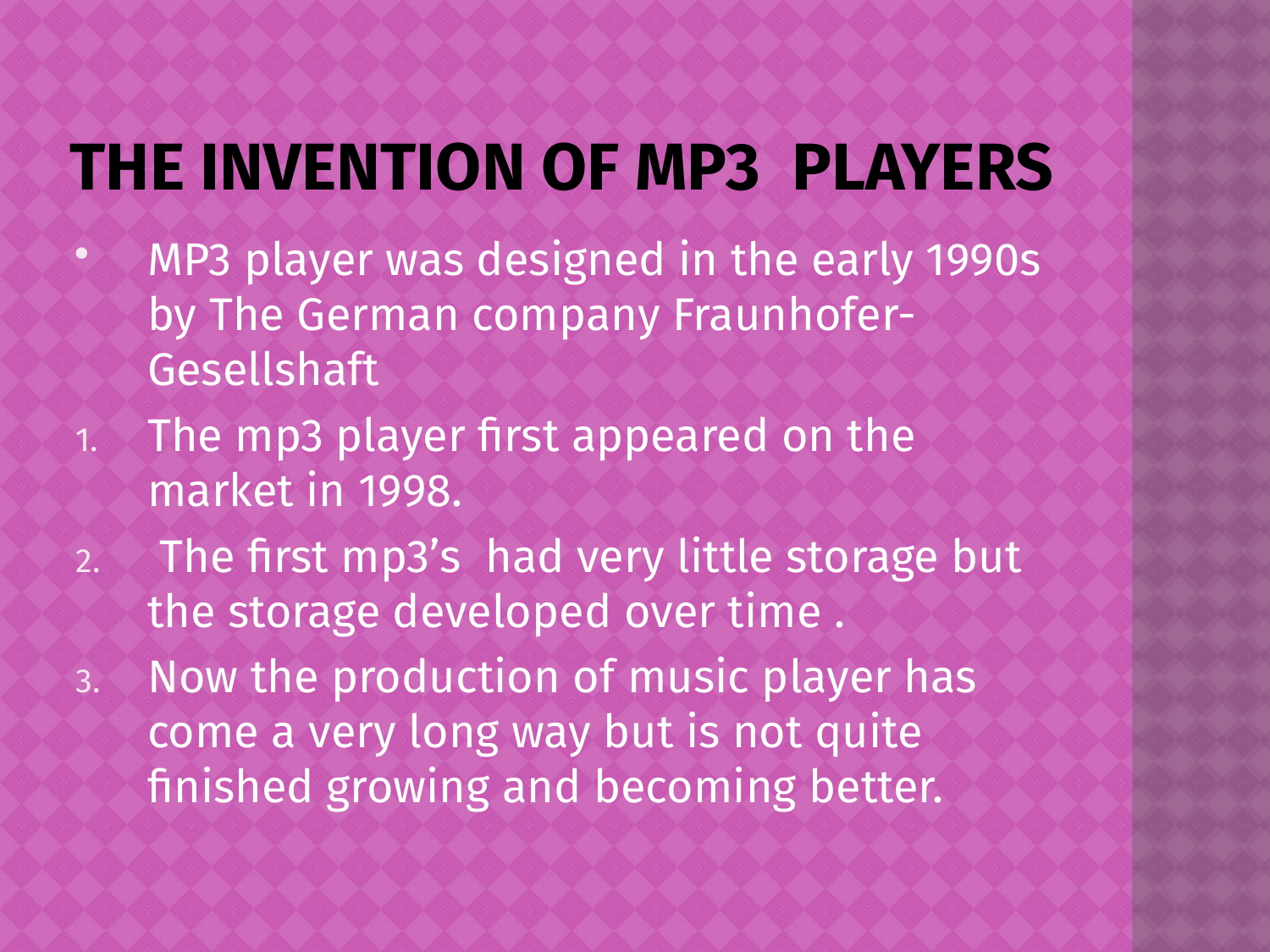

# The invention of mp3  players
MP3 player was designed in the early 1990s by The German company Fraunhofer-Gesellshaft
The mp3 player first appeared on the market in 1998.
 The first mp3’s  had very little storage but the storage developed over time .
Now the production of music player has come a very long way but is not quite finished growing and becoming better.